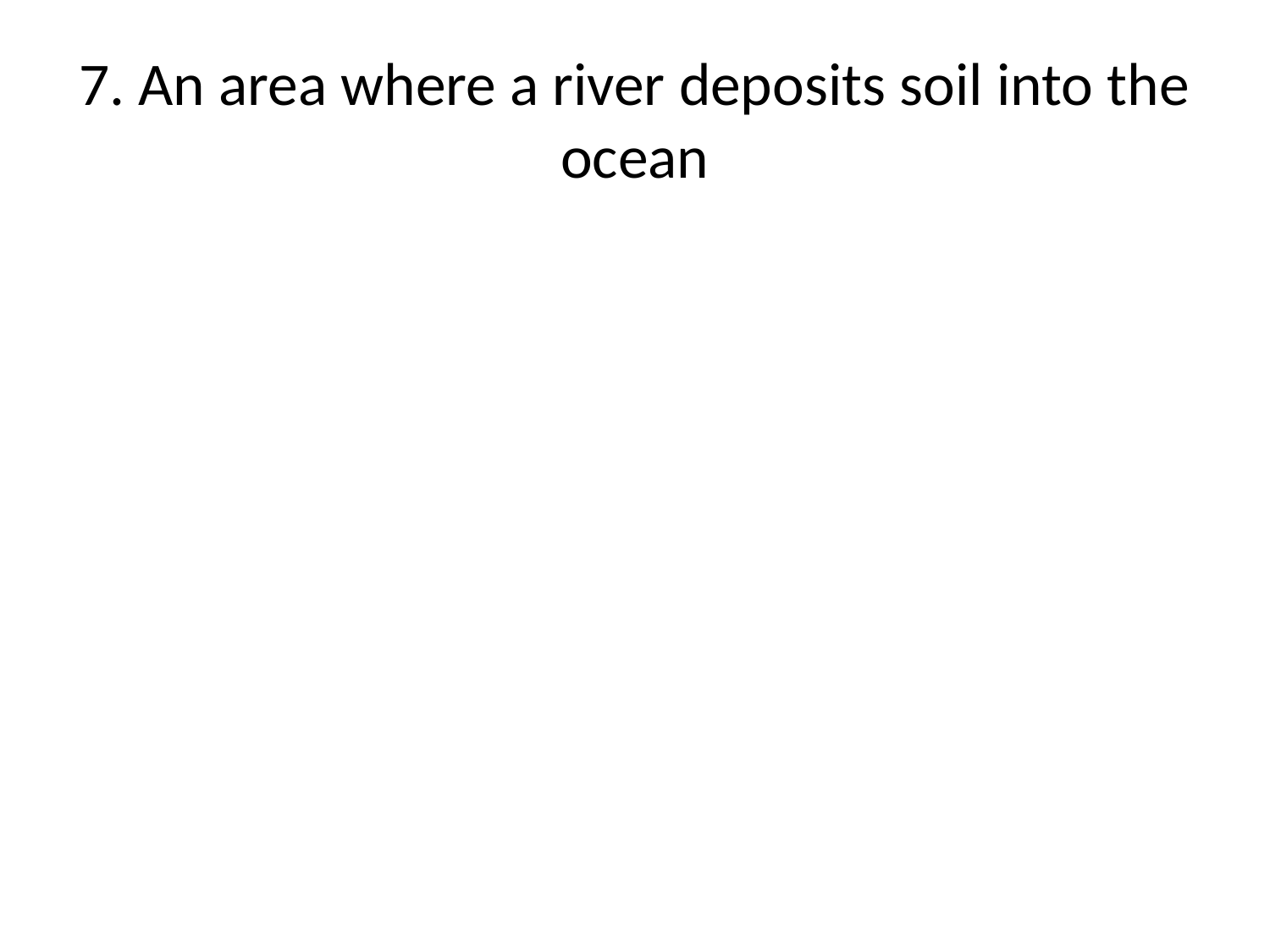

# 7. An area where a river deposits soil into the ocean